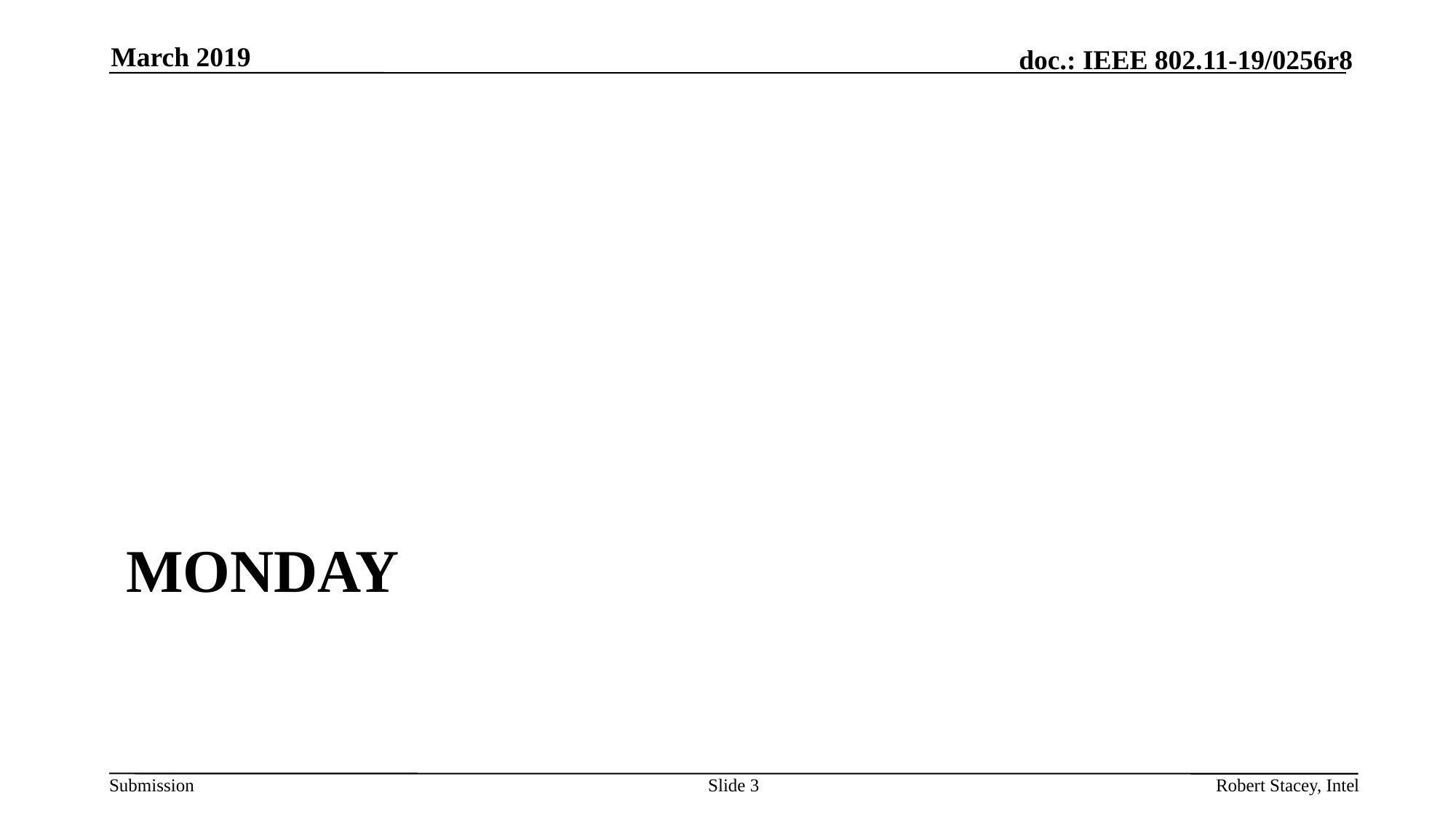

March 2019

# Monday
Slide 3
Robert Stacey, Intel